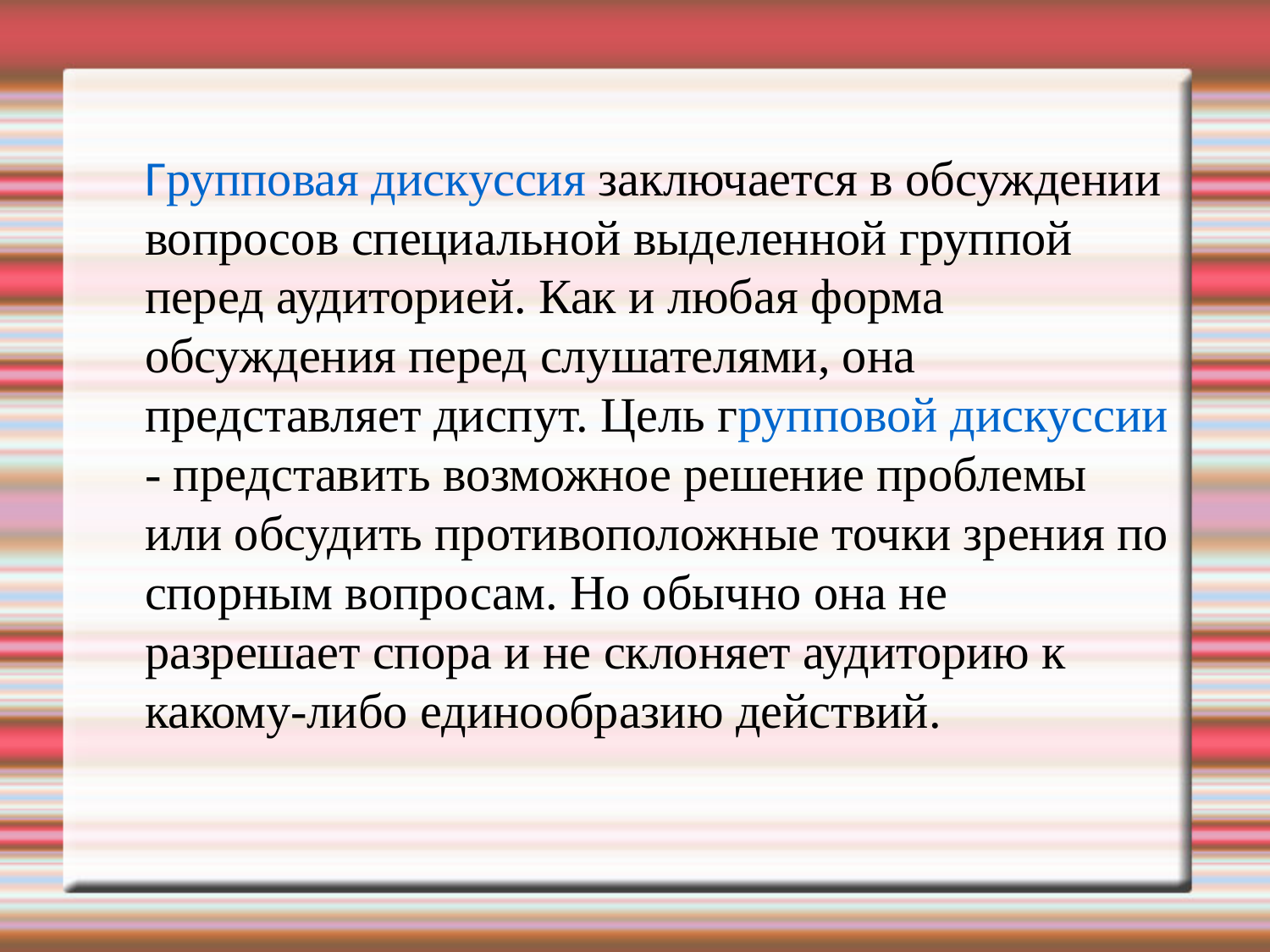

Групповая дискуссия заключается в обсуждении вопросов специальной выделенной группой перед аудиторией. Как и любая форма обсуждения перед слушателями, она представляет диспут. Цель групповой дискуссии - представить возможное решение проблемы или обсудить противоположные точки зрения по спорным вопросам. Но обычно она не разрешает спора и не склоняет аудиторию к какому-либо единообразию действий.